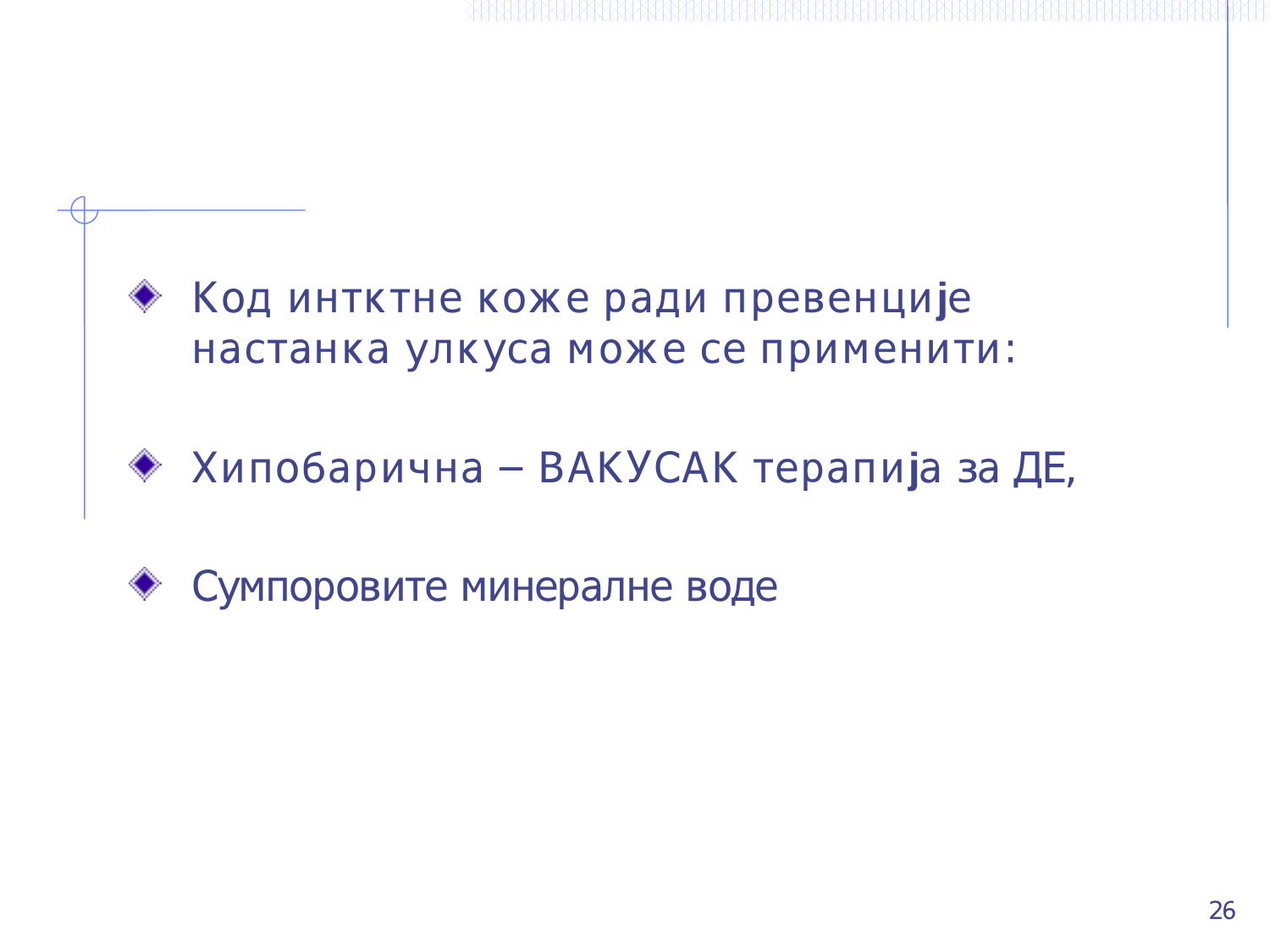

#
Код интктне коже ради превенције настанка улкуса може се применити:

Хипобарична – ВАКУСАК терапија за ДЕ,

Сумпоровите минералне воде

26